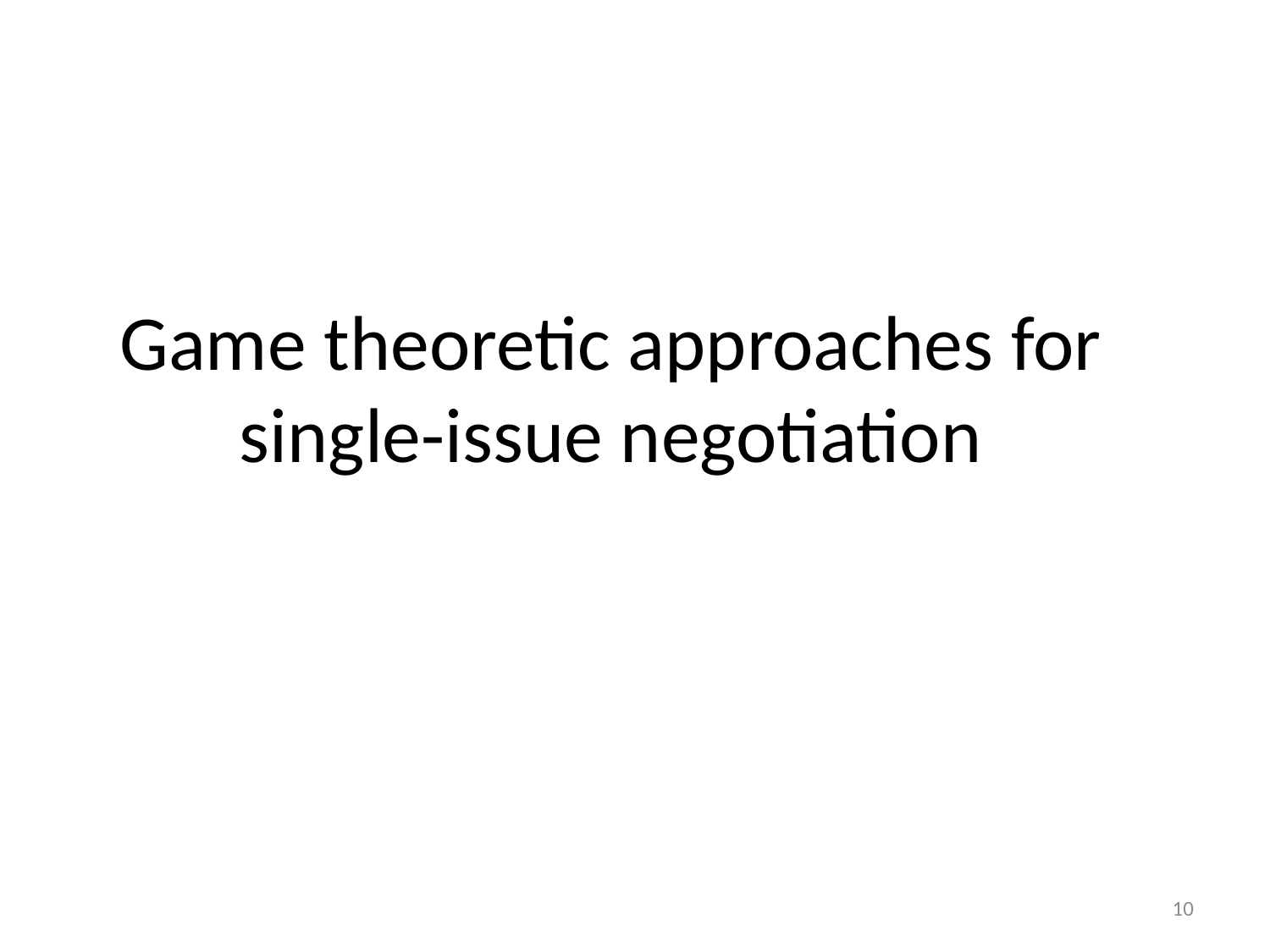

Game theoretic approaches for single-issue negotiation
10